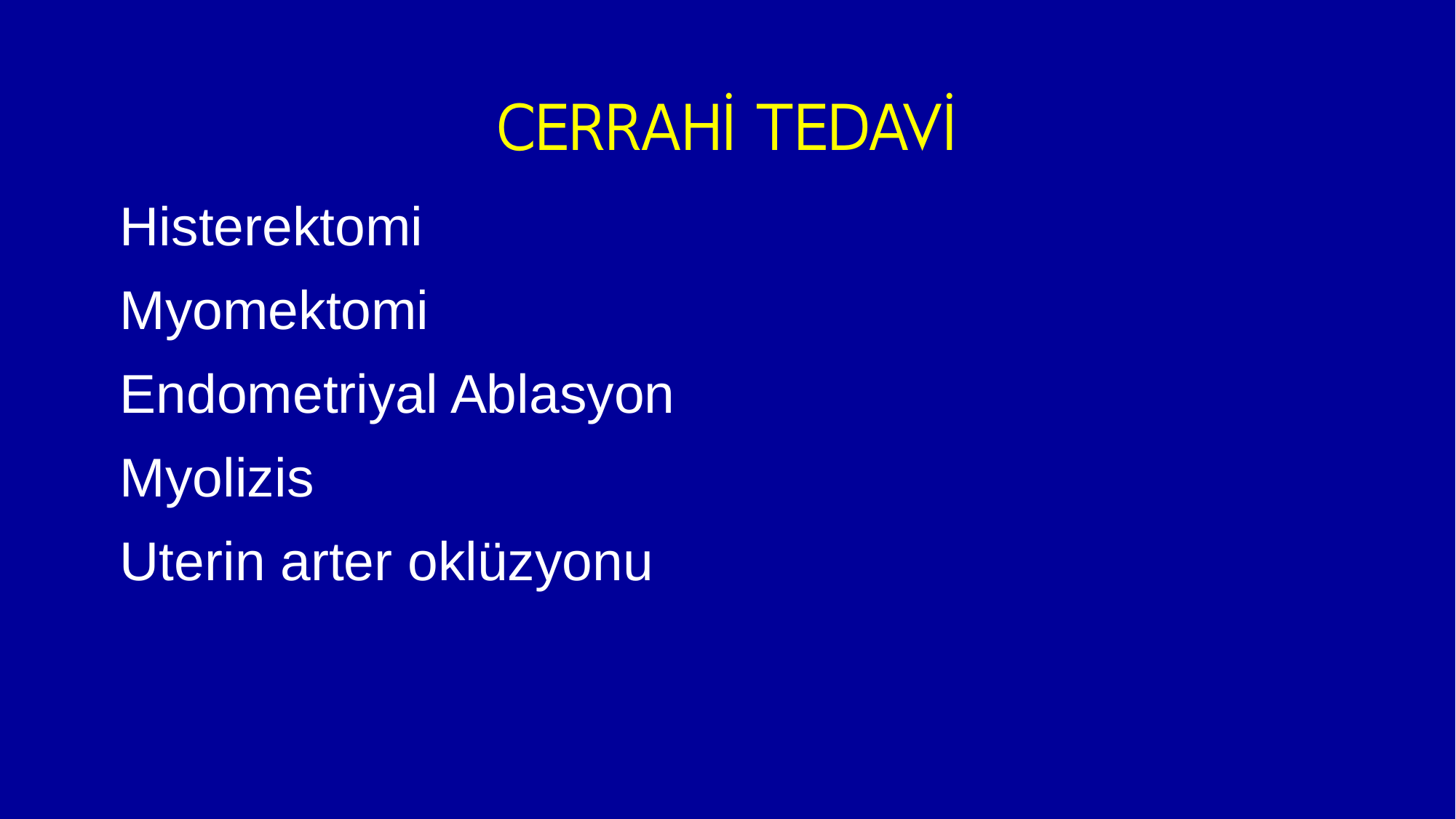

# CERRAHİ TEDAVİ
Histerektomi
Myomektomi
Endometriyal Ablasyon
Myolizis
Uterin arter oklüzyonu